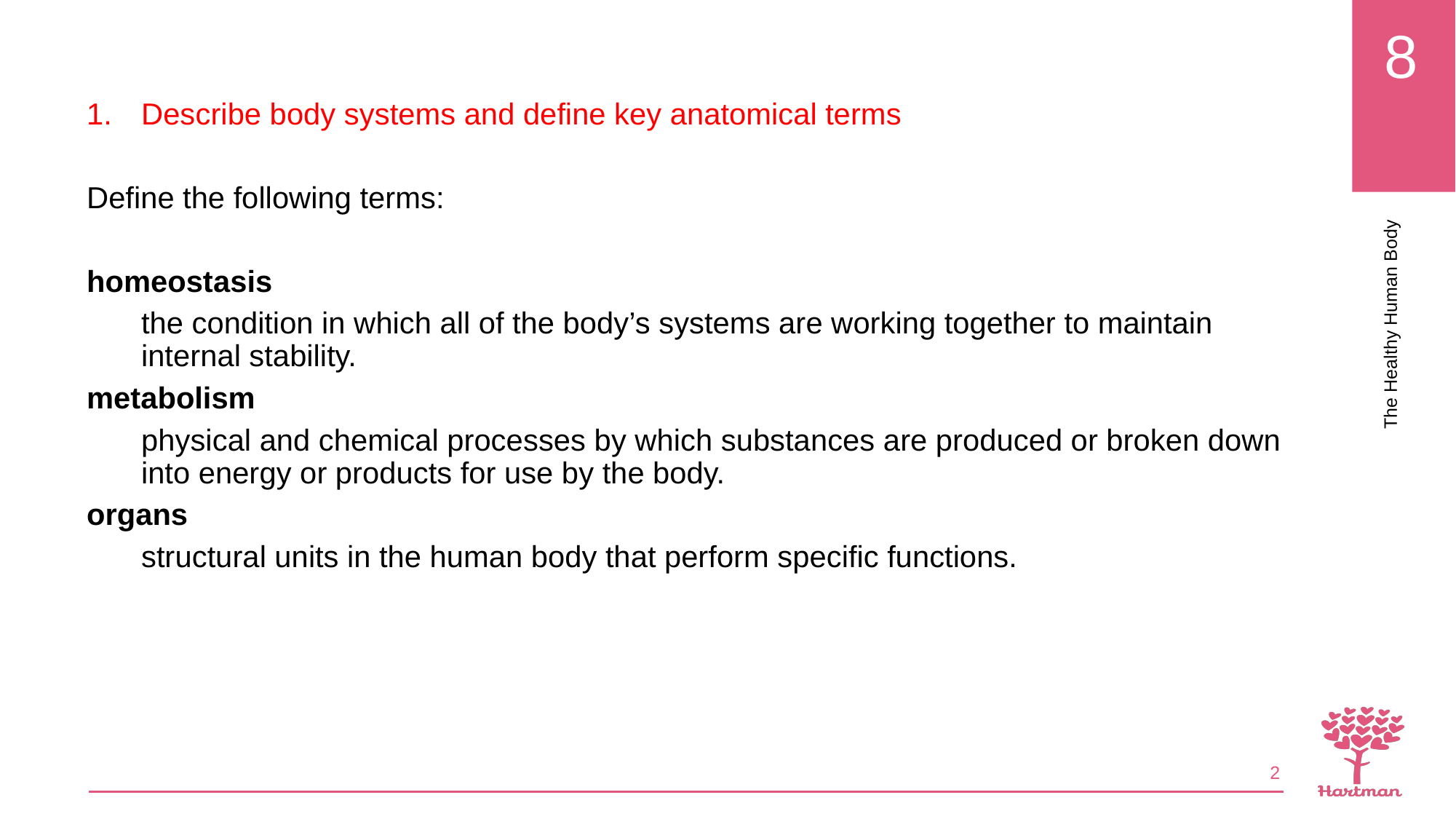

Describe body systems and define key anatomical terms

Define the following terms:

homeostasis
the condition in which all of the body’s systems are working together to maintain internal stability.
metabolism
physical and chemical processes by which substances are produced or broken down into energy or products for use by the body.
organs
structural units in the human body that perform specific functions.

2